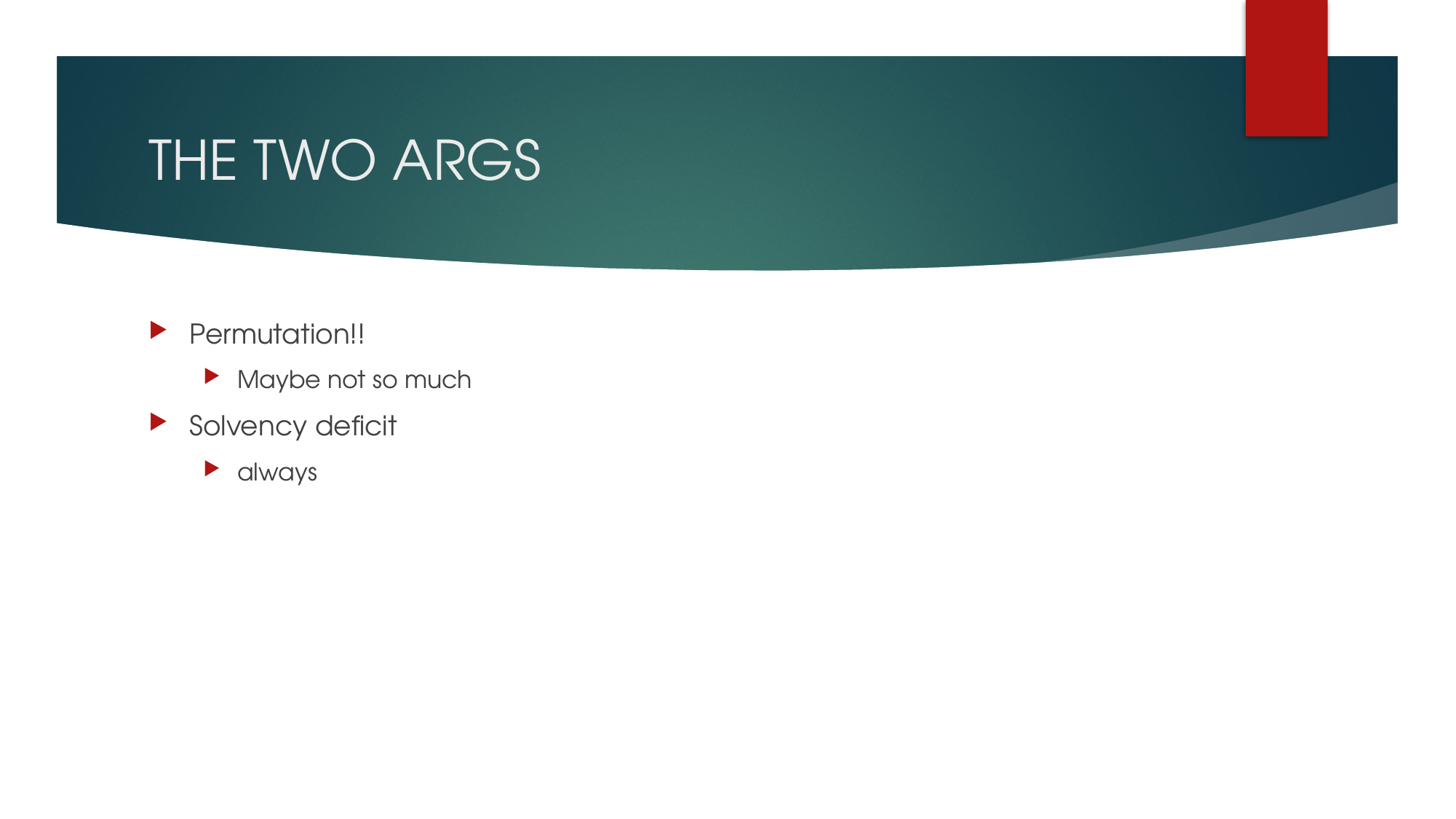

# THE TWO ARGS
Permutation!!
Maybe not so much
Solvency deficit
always